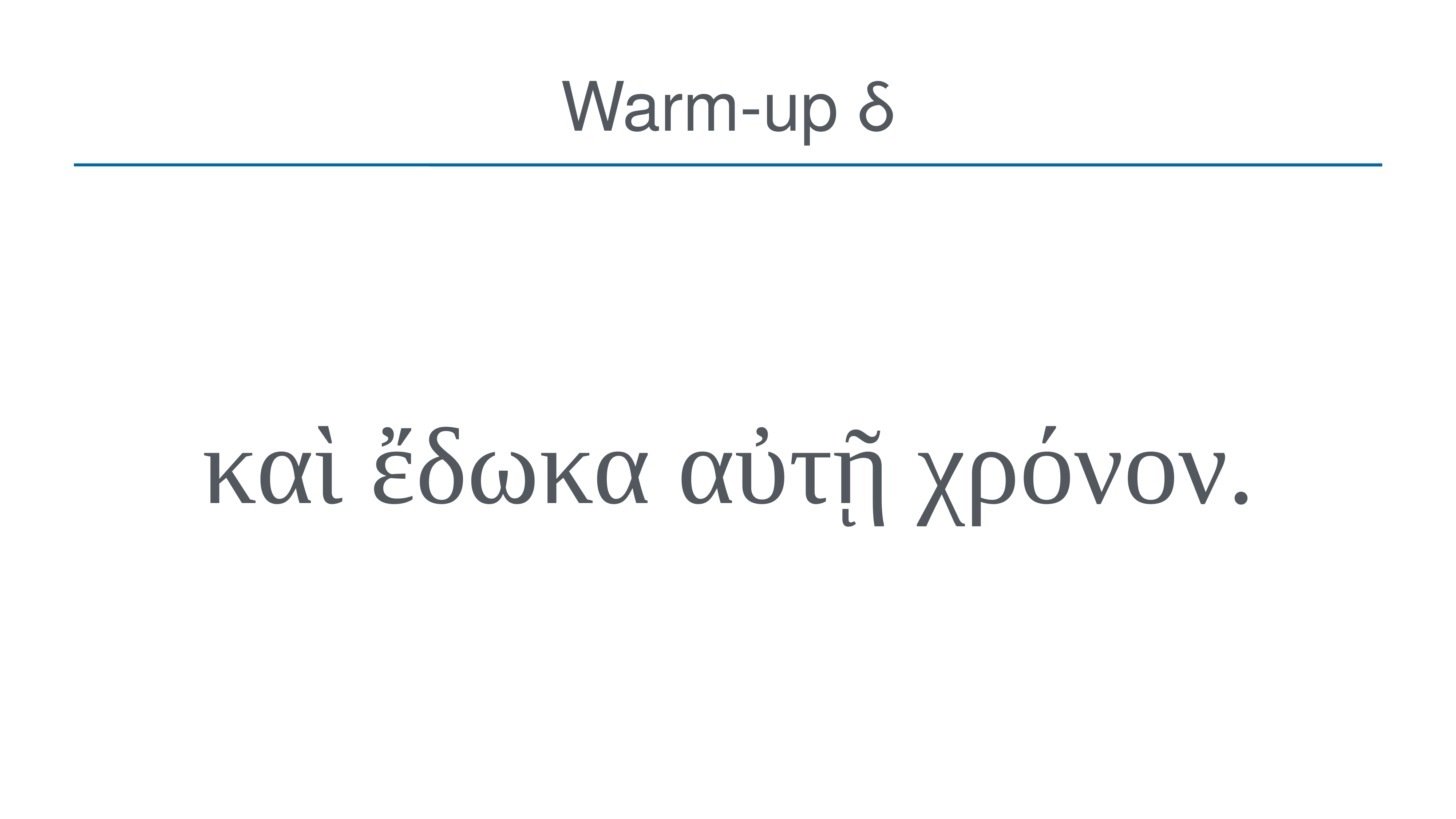

# Warm-up δ
καὶ ἔδωκα αὐτῇ χρόνον.